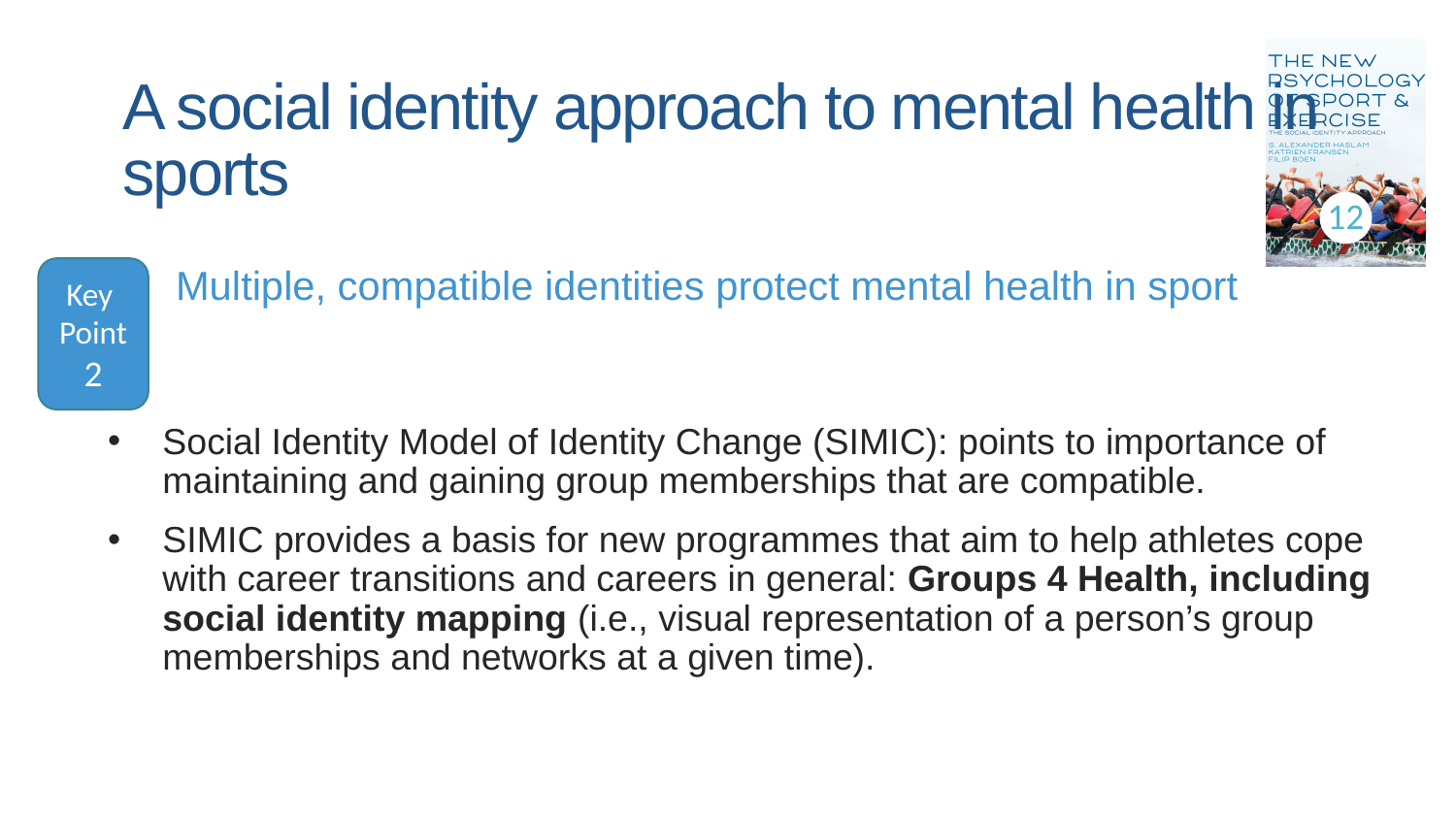

# A social identity approach to mental health in sports
12
Key
Point
2
Multiple, compatible identities protect mental health in sport

Social Identity Model of Identity Change (SIMIC): points to importance of maintaining and gaining group memberships that are compatible.
SIMIC provides a basis for new programmes that aim to help athletes cope with career transitions and careers in general: Groups 4 Health, including social identity mapping (i.e., visual representation of a person’s group memberships and networks at a given time).